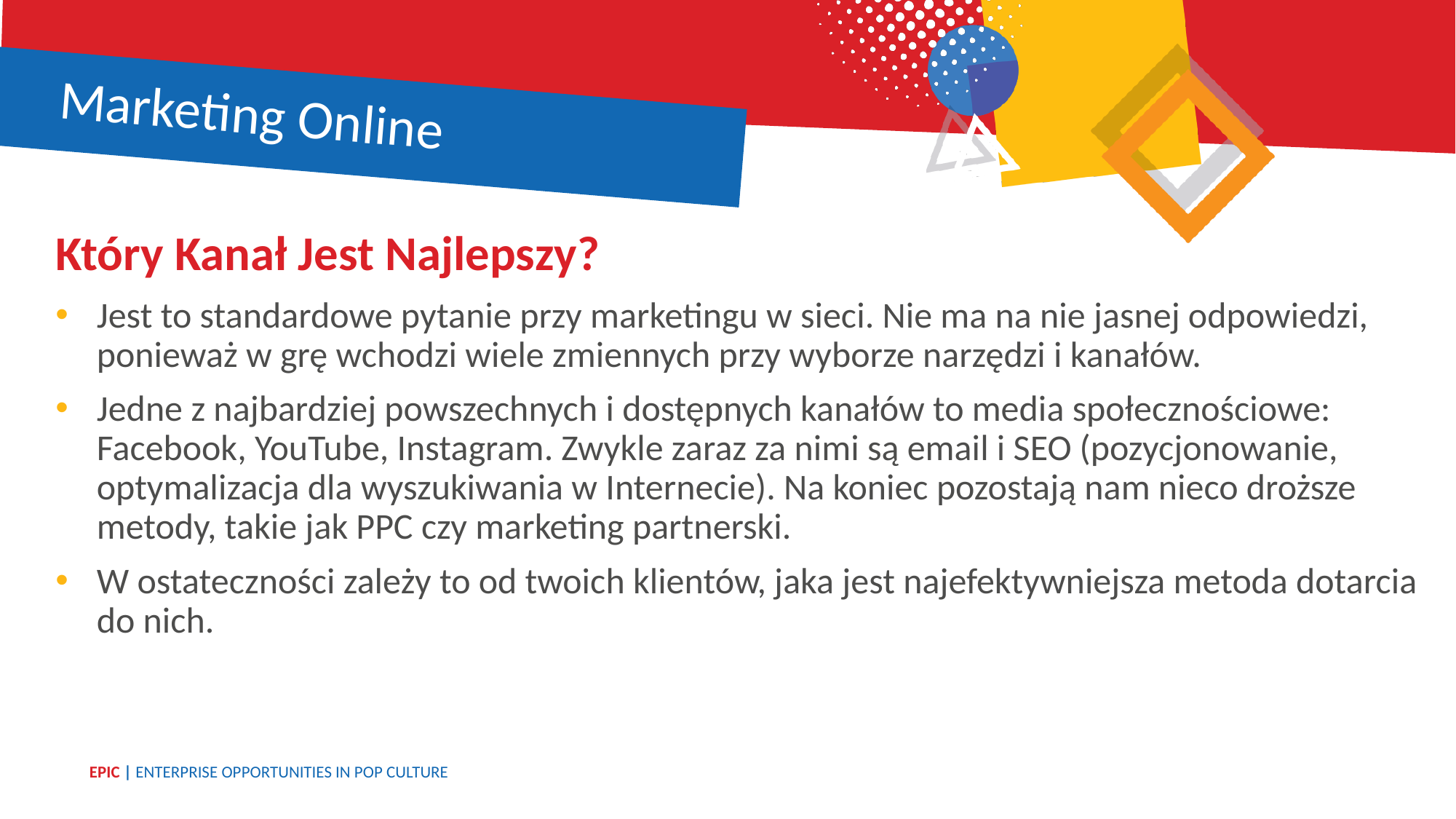

Marketing Online

Który Kanał Jest Najlepszy?
Jest to standardowe pytanie przy marketingu w sieci. Nie ma na nie jasnej odpowiedzi, ponieważ w grę wchodzi wiele zmiennych przy wyborze narzędzi i kanałów.
Jedne z najbardziej powszechnych i dostępnych kanałów to media społecznościowe: Facebook, YouTube, Instagram. Zwykle zaraz za nimi są email i SEO (pozycjonowanie, optymalizacja dla wyszukiwania w Internecie). Na koniec pozostają nam nieco droższe metody, takie jak PPC czy marketing partnerski.
W ostateczności zależy to od twoich klientów, jaka jest najefektywniejsza metoda dotarcia do nich.